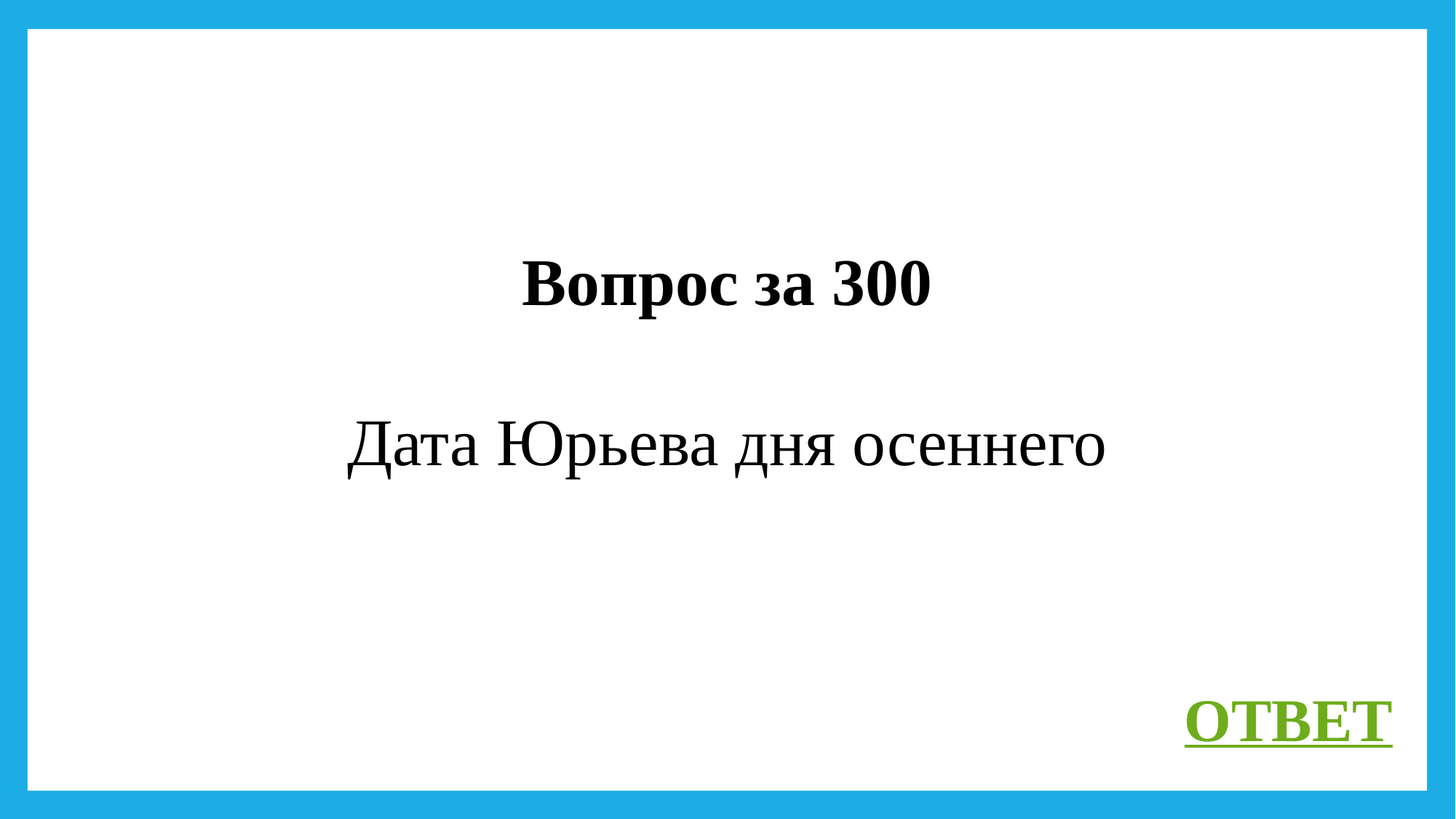

Вопрос за 300

Дата Юрьева дня осеннего
ОТВЕТ